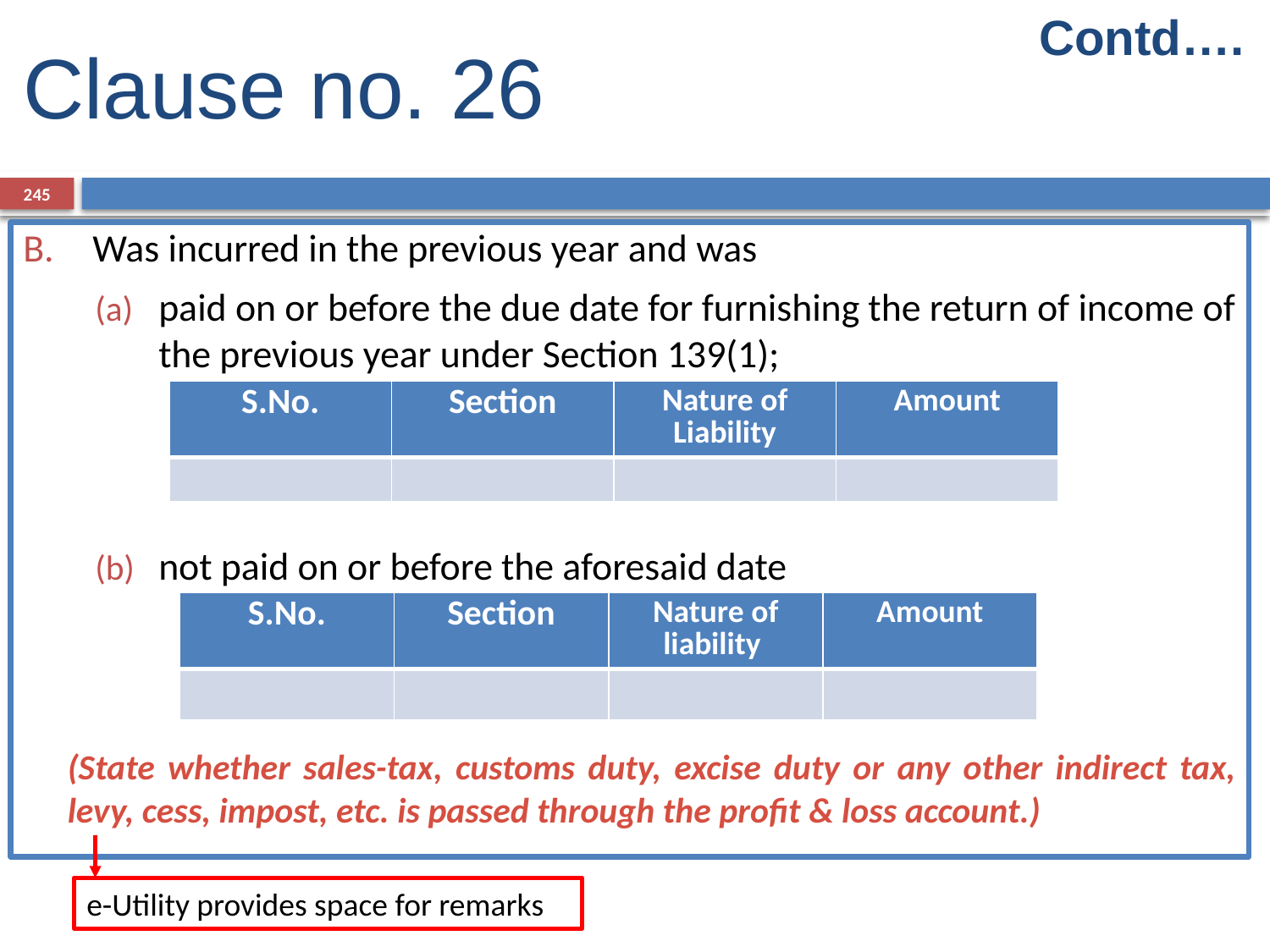

Contd….
# Clause no. 26
245
Was incurred in the previous year and was
paid on or before the due date for furnishing the return of income of the previous year under Section 139(1);

not paid on or before the aforesaid date

	(State whether sales-tax, customs duty, excise duty or any other indirect tax, levy, cess, impost, etc. is passed through the profit & loss account.)
| S.No. | Section | Nature of Liability | Amount |
| --- | --- | --- | --- |
|  |  |  |  |
| S.No. | Section | Nature of liability | Amount |
| --- | --- | --- | --- |
|  |  |  |  |
e-Utility provides space for remarks